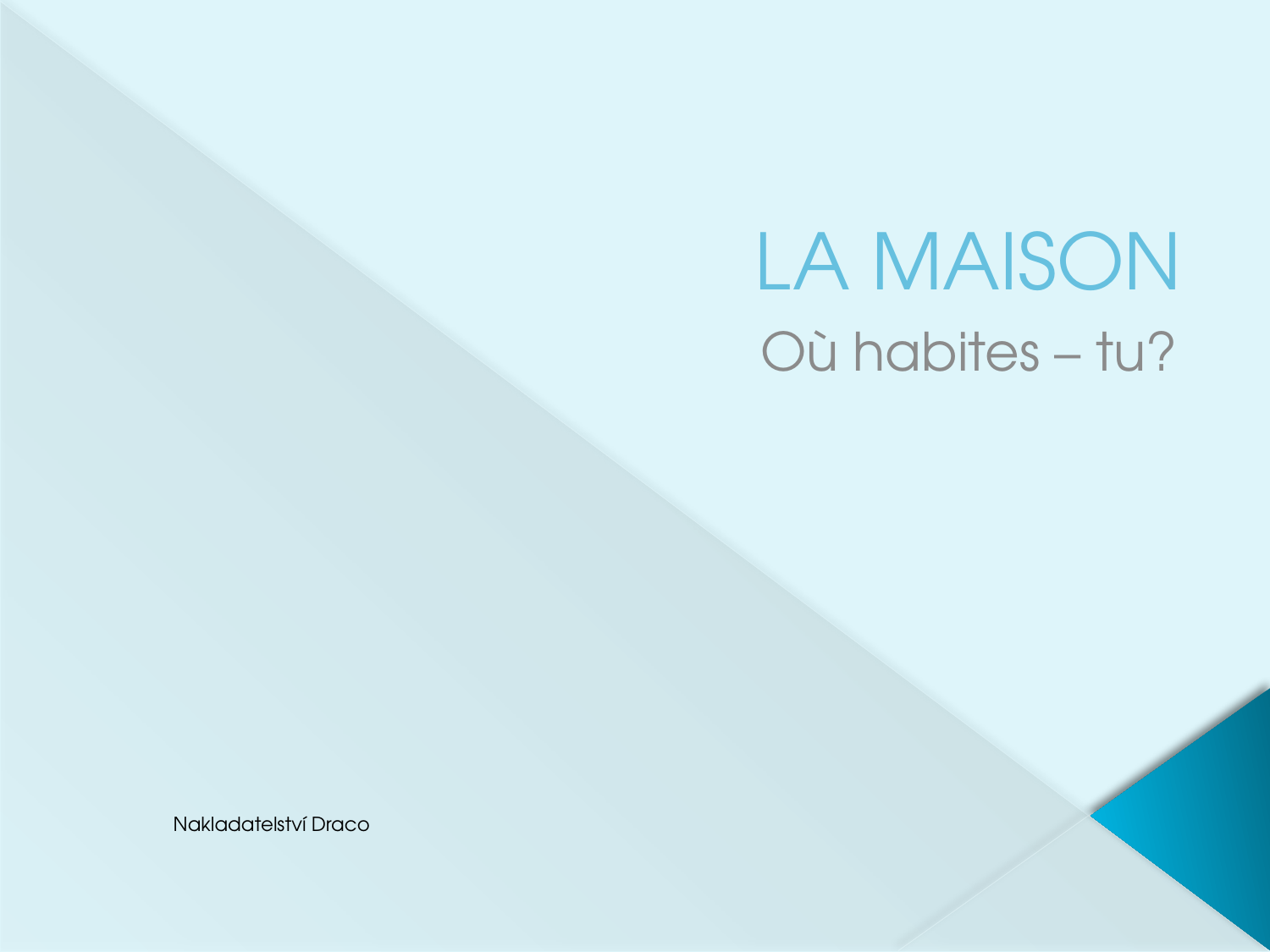

# LA MAISON
Où habites – tu?
Nakladatelství Draco